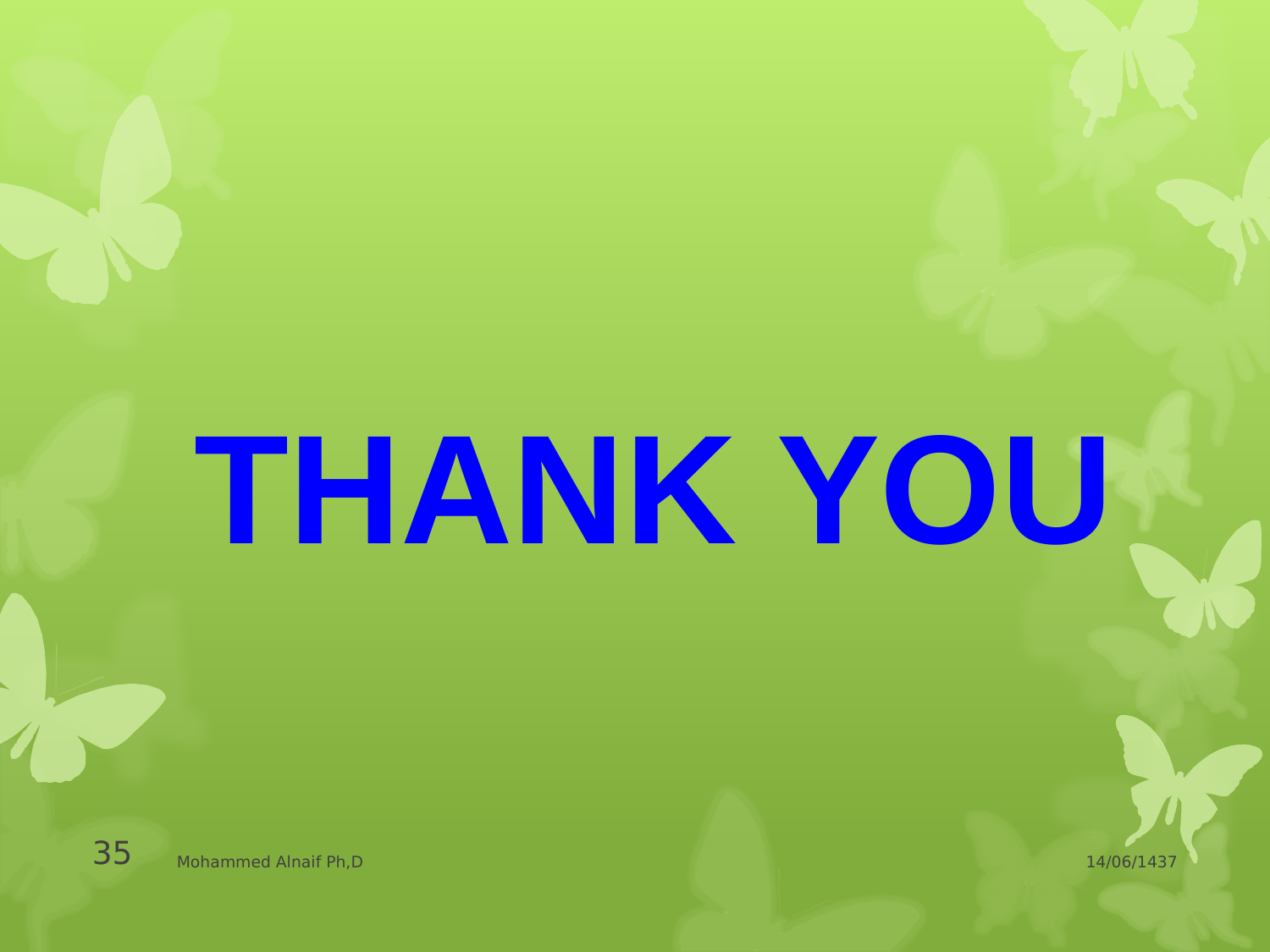

# THANK YOU
35
Mohammed Alnaif Ph,D
14/06/1437